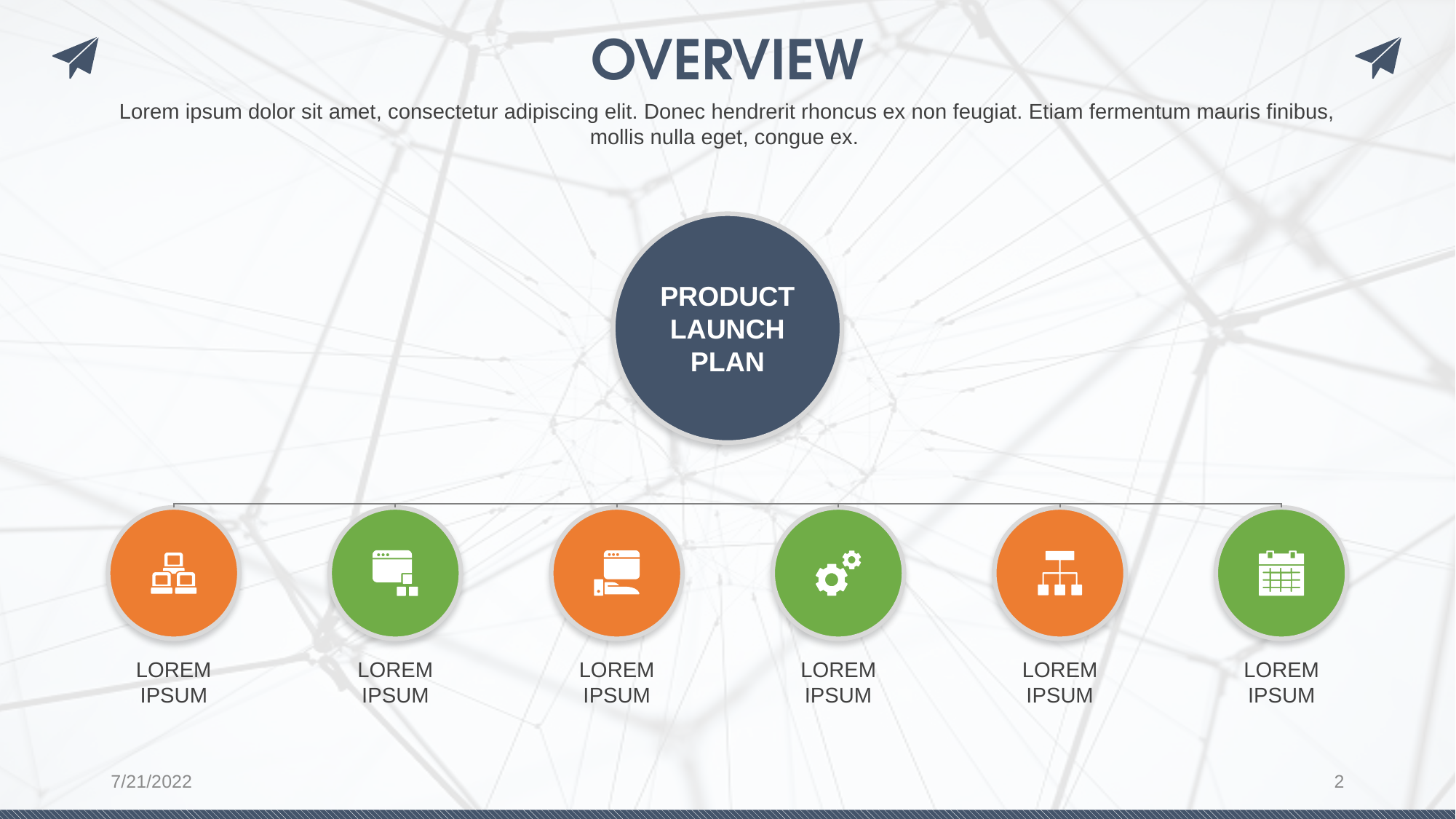

OVERVIEW

Lorem ipsum dolor sit amet, consectetur adipiscing elit. Donec hendrerit rhoncus ex non feugiat. Etiam fermentum mauris finibus, mollis nulla eget, congue ex.
PRODUCT LAUNCH PLAN

LOREM IPSUM
LOREM IPSUM
LOREM IPSUM
LOREM IPSUM
LOREM IPSUM
LOREM IPSUM
7/21/2022
2